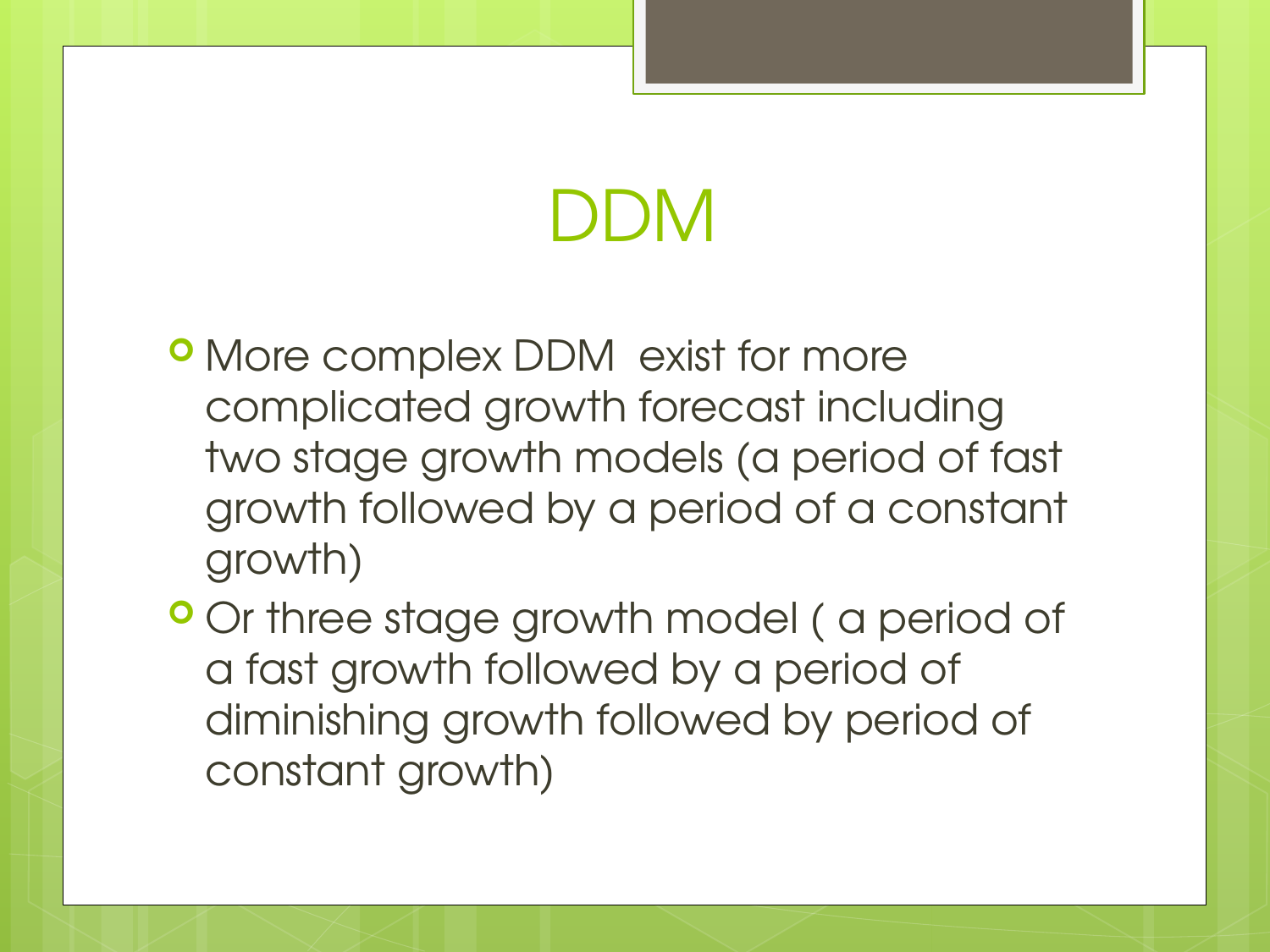

# DDM
More complex DDM  exist for more complicated growth forecast including two stage growth models (a period of fast growth followed by a period of a constant growth)
Or three stage growth model ( a period of a fast growth followed by a period of diminishing growth followed by period of constant growth)